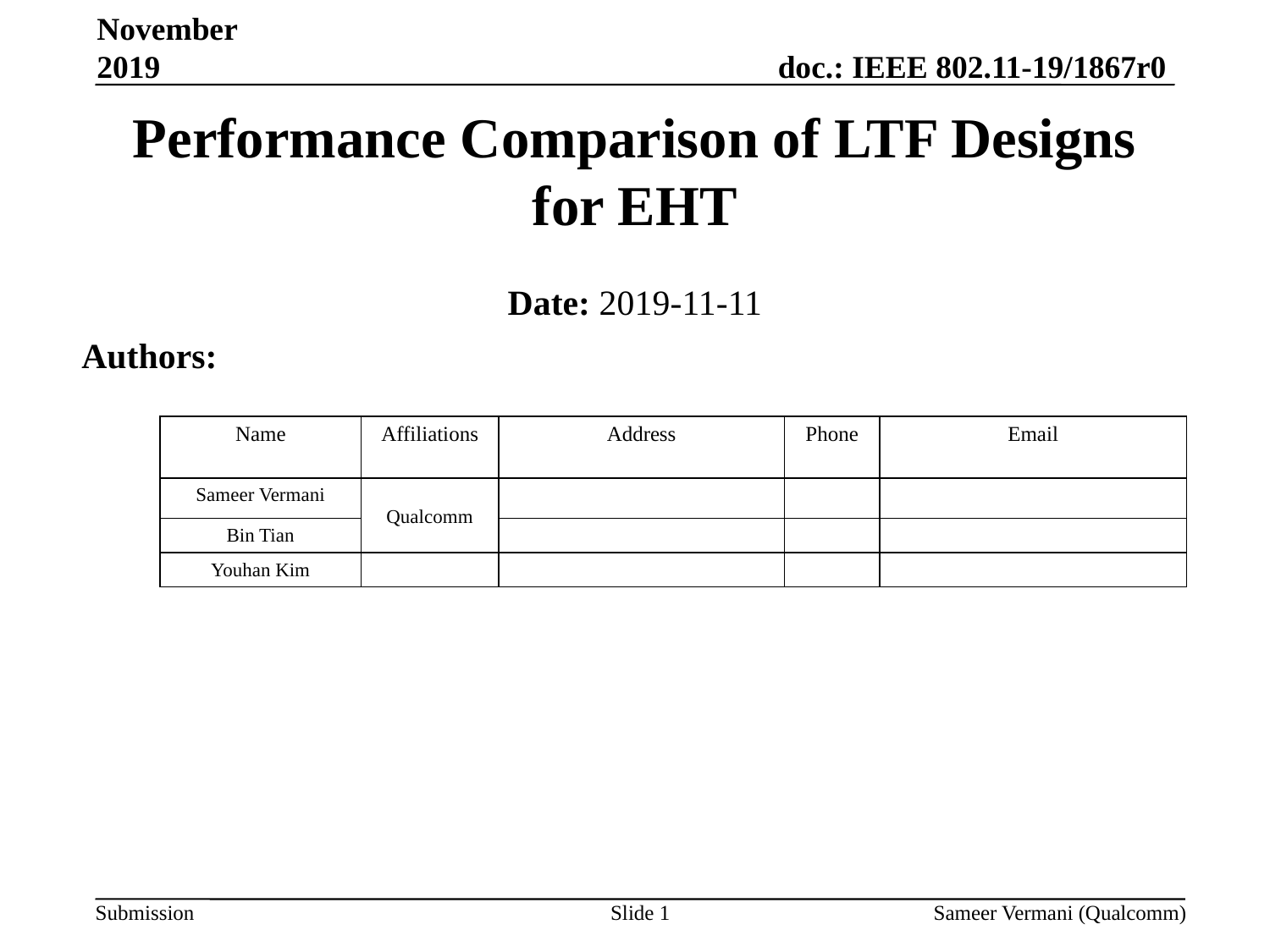

November 2019
# Performance Comparison of LTF Designs for EHT
Date: 2019-11-11
Authors:
| Name | Affiliations | Address | Phone | Email |
| --- | --- | --- | --- | --- |
| Sameer Vermani | Qualcomm |  |  |  |
| Bin Tian |  |  |  |  |
| Youhan Kim |  |  |  |  |
Slide 1
Sameer Vermani (Qualcomm)